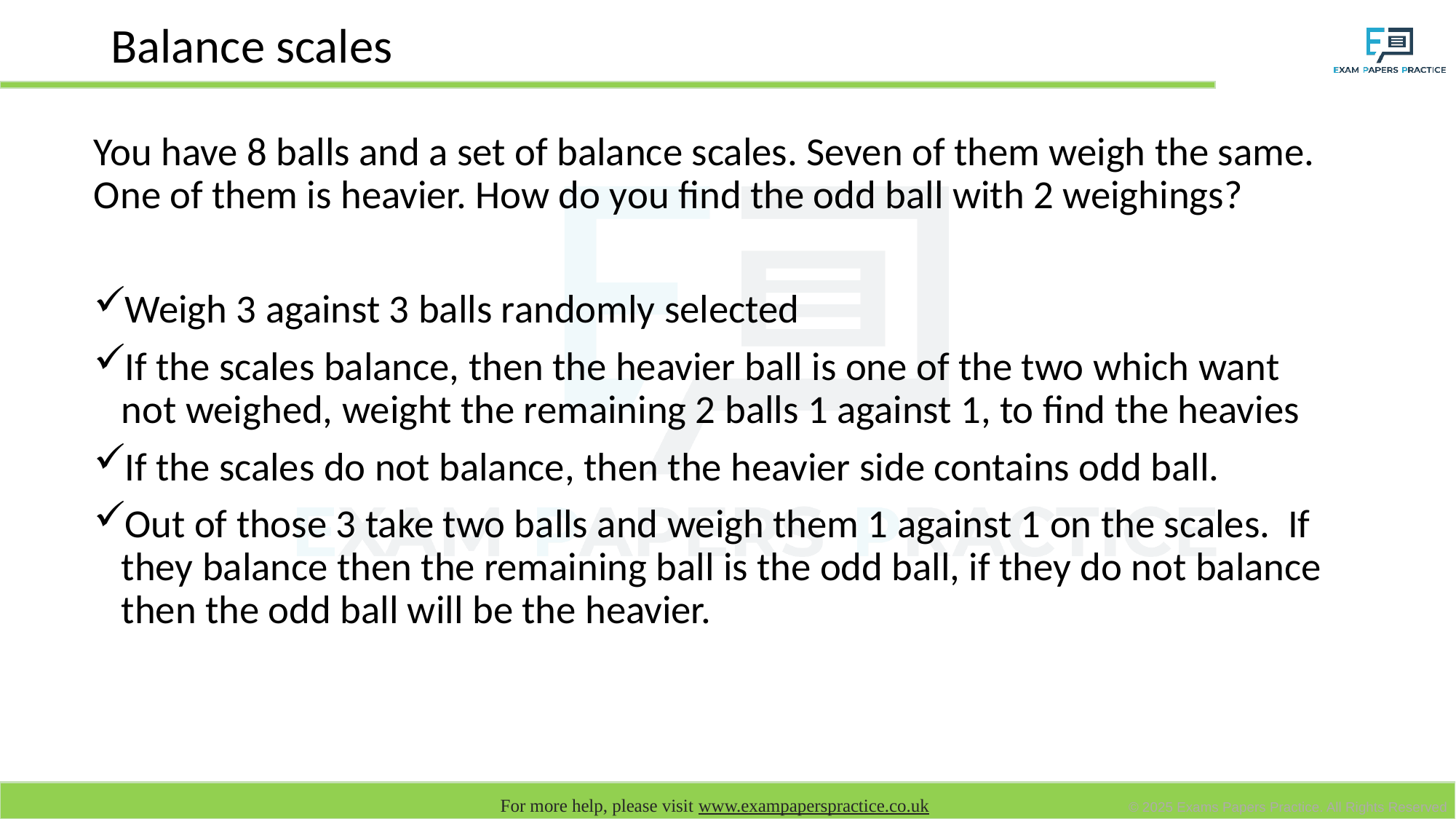

# Balance scales
You have 8 balls and a set of balance scales. Seven of them weigh the same. One of them is heavier. How do you find the odd ball with 2 weighings?

Weigh 3 against 3 balls randomly selected
If the scales balance, then the heavier ball is one of the two which want not weighed, weight the remaining 2 balls 1 against 1, to find the heavies
If the scales do not balance, then the heavier side contains odd ball.
Out of those 3 take two balls and weigh them 1 against 1 on the scales.  If they balance then the remaining ball is the odd ball, if they do not balance then the odd ball will be the heavier.